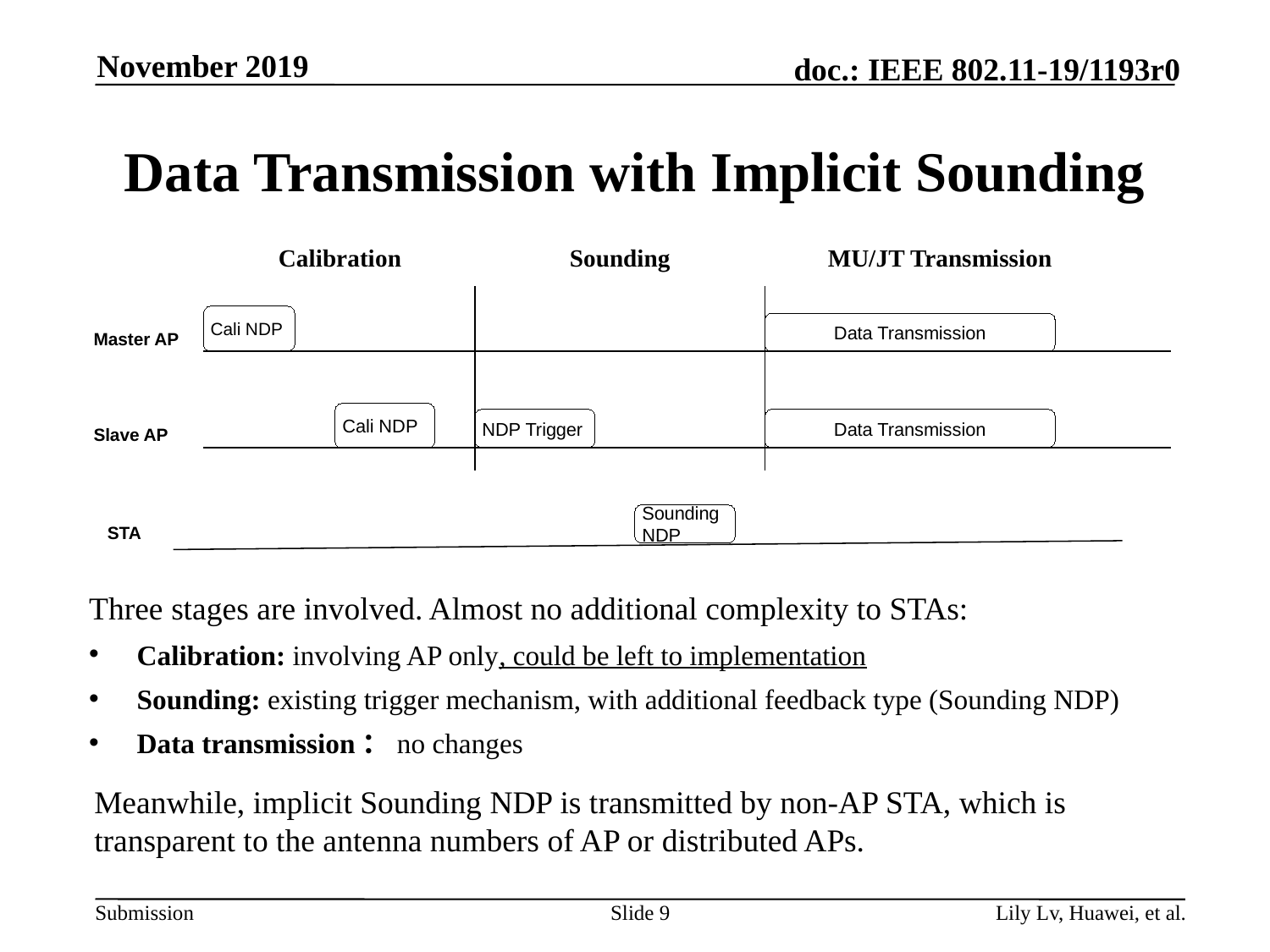

November 2019
# Data Transmission with Implicit Sounding
Calibration
Sounding
MU/JT Transmission
Cali NDP
Data Transmission
Master AP
Cali NDP
NDP Trigger
Data Transmission
Slave AP
Sounding NDP
STA
Three stages are involved. Almost no additional complexity to STAs:
Calibration: involving AP only, could be left to implementation
Sounding: existing trigger mechanism, with additional feedback type (Sounding NDP)
Data transmission：no changes
Meanwhile, implicit Sounding NDP is transmitted by non-AP STA, which is transparent to the antenna numbers of AP or distributed APs.
Slide 9
Lily Lv, Huawei, et al.